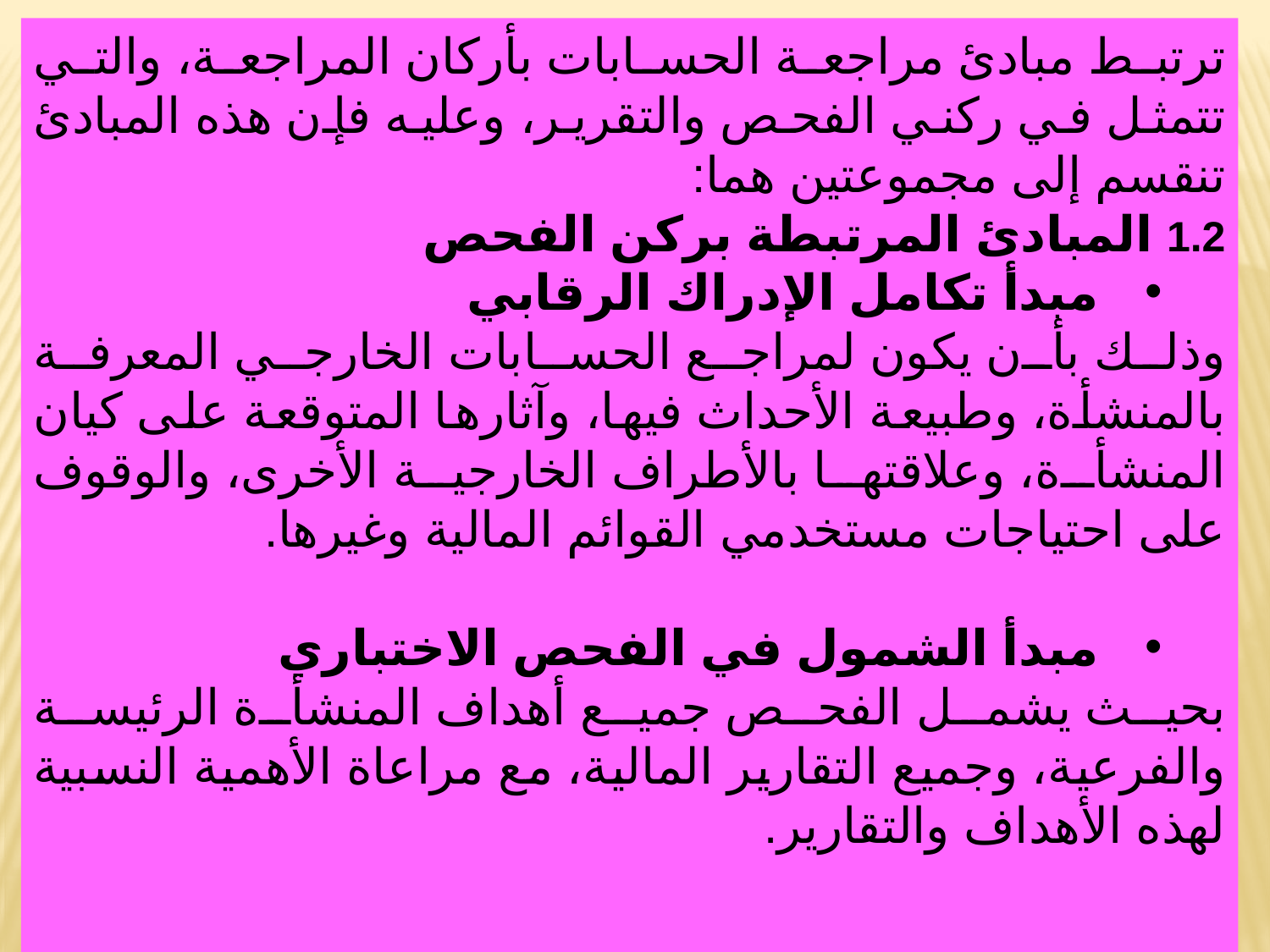

ترتبط مبادئ مراجعة الحسابات بأركان المراجعة، والتي تتمثل في ركني الفحص والتقرير، وعليه فإن هذه المبادئ تنقسم إلى مجموعتين هما:
1.2 المبادئ المرتبطة بركن الفحص
مبدأ تكامل الإدراك الرقابي
وذلك بأن يكون لمراجع الحسابات الخارجي المعرفة بالمنشأة، وطبيعة الأحداث فيها، وآثارها المتوقعة على كيان المنشأة، وعلاقتها بالأطراف الخارجية الأخرى، والوقوف على احتياجات مستخدمي القوائم المالية وغيرها.

مبدأ الشمول في الفحص الاختباري
بحيث يشمل الفحص جميع أهداف المنشأة الرئيسة والفرعية، وجميع التقارير المالية، مع مراعاة الأهمية النسبية لهذه الأهداف والتقارير.